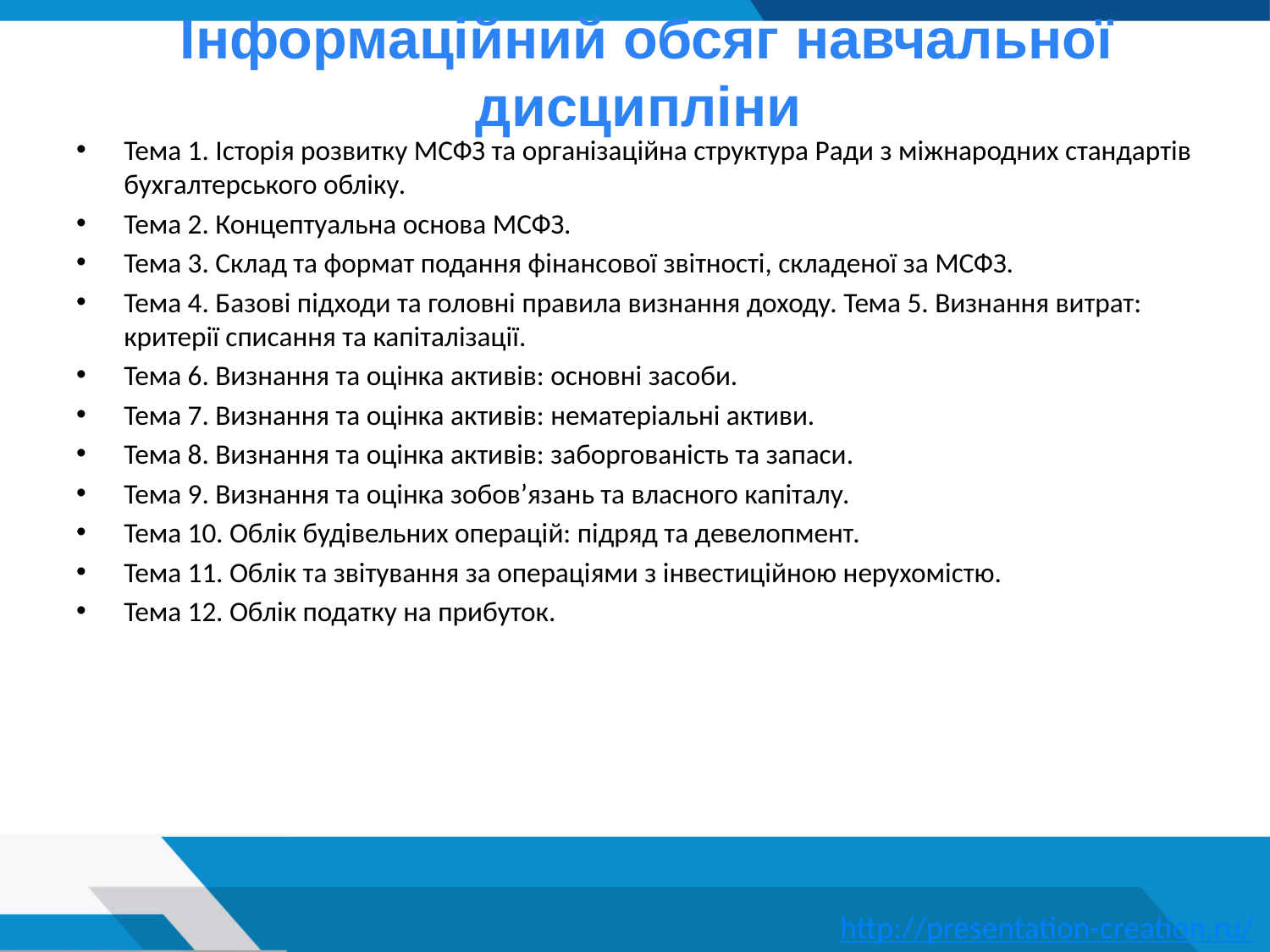

# Інформаційний обсяг навчальної дисципліни
Тема 1. Історія розвитку МСФЗ та організаційна структура Ради з міжнародних стандартів бухгалтерського обліку.
Тема 2. Концептуальна основа МСФЗ.
Тема 3. Склад та формат подання фінансової звітності, складеної за МСФЗ.
Тема 4. Базові підходи та головні правила визнання доходу. Тема 5. Визнання витрат: критерії списання та капіталізації.
Тема 6. Визнання та оцінка активів: основні засоби.
Тема 7. Визнання та оцінка активів: нематеріальні активи.
Тема 8. Визнання та оцінка активів: заборгованість та запаси.
Тема 9. Визнання та оцінка зобов’язань та власного капіталу.
Тема 10. Облік будівельних операцій: підряд та девелопмент.
Тема 11. Облік та звітування за операціями з інвестиційною нерухомістю.
Тема 12. Облік податку на прибуток.